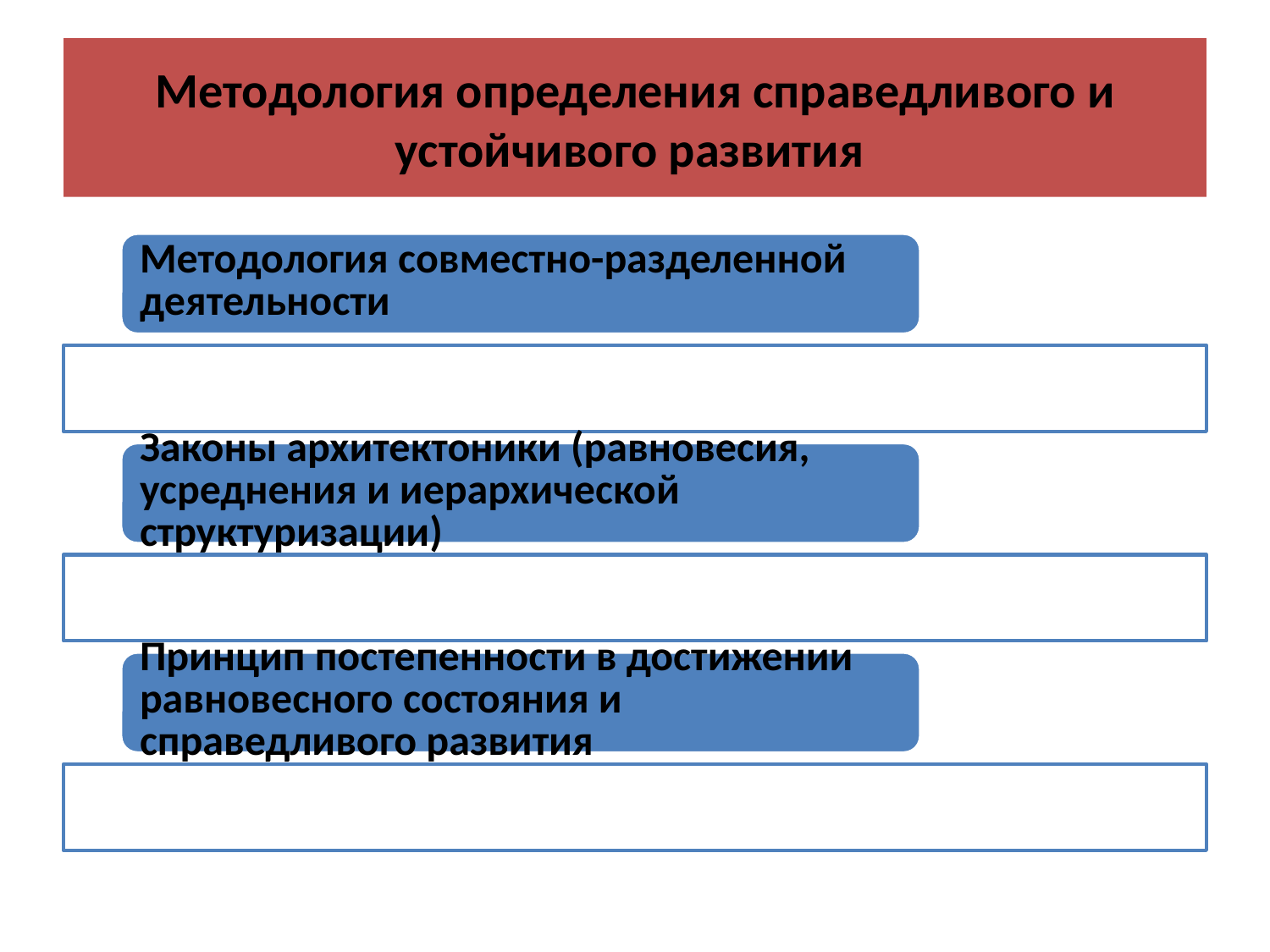

# Методология определения справедливого и устойчивого развития
Методология совместно-разделенной деятельности
Законы архитектоники (равновесия, усреднения и иерархической структуризации)
Принцип постепенности в достижении равновесного состояния и справедливого развития